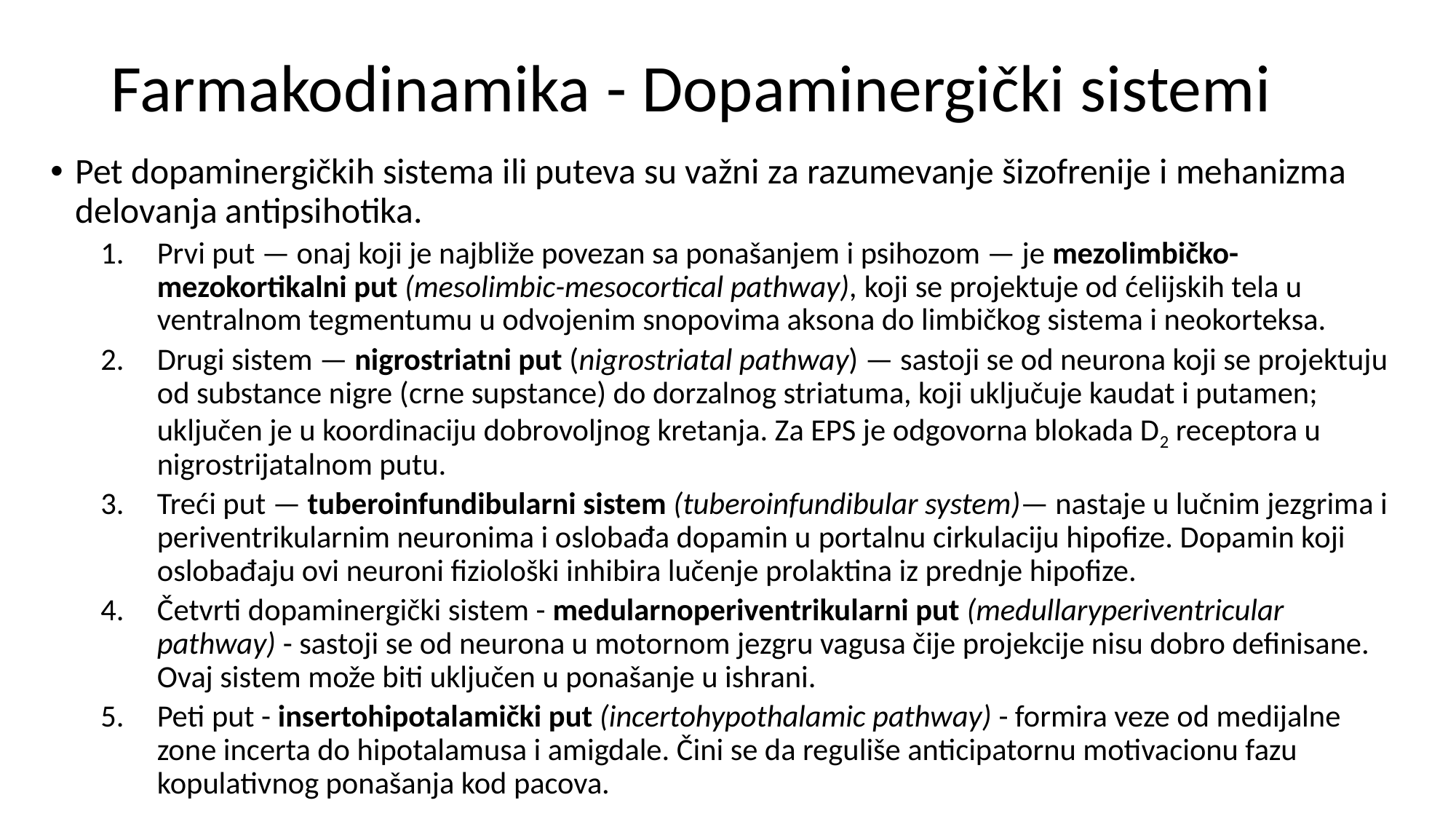

# Farmakodinamika - Dopaminergički sistemi
Pet dopaminergičkih sistema ili puteva su važni za razumevanje šizofrenije i mehanizma delovanja antipsihotika.
Prvi put — onaj koji je najbliže povezan sa ponašanjem i psihozom — je mezolimbičko-mezokortikalni put (mesolimbic-mesocortical pathway), koji se projektuje od ćelijskih tela u ventralnom tegmentumu u odvojenim snopovima aksona do limbičkog sistema i neokorteksa.
Drugi sistem — nigrostriatni put (nigrostriatal pathway) — sastoji se od neurona koji se projektuju od substance nigre (crne supstance) do dorzalnog striatuma, koji uključuje kaudat i putamen; uključen je u koordinaciju dobrovoljnog kretanja. Za EPS je odgovorna blokada D2 receptora u nigrostrijatalnom putu.
Treći put — tuberoinfundibularni sistem (tuberoinfundibular system)— nastaje u lučnim jezgrima i periventrikularnim neuronima i oslobađa dopamin u portalnu cirkulaciju hipofize. Dopamin koji oslobađaju ovi neuroni fiziološki inhibira lučenje prolaktina iz prednje hipofize.
Četvrti dopaminergički sistem - medularnoperiventrikularni put (medullaryperiventricular pathway) - sastoji se od neurona u motornom jezgru vagusa čije projekcije nisu dobro definisane. Ovaj sistem može biti uključen u ponašanje u ishrani.
Peti put - insertohipotalamički put (incertohypothalamic pathway) - formira veze od medijalne zone incerta do hipotalamusa i amigdale. Čini se da reguliše anticipatornu motivacionu fazu kopulativnog ponašanja kod pacova.